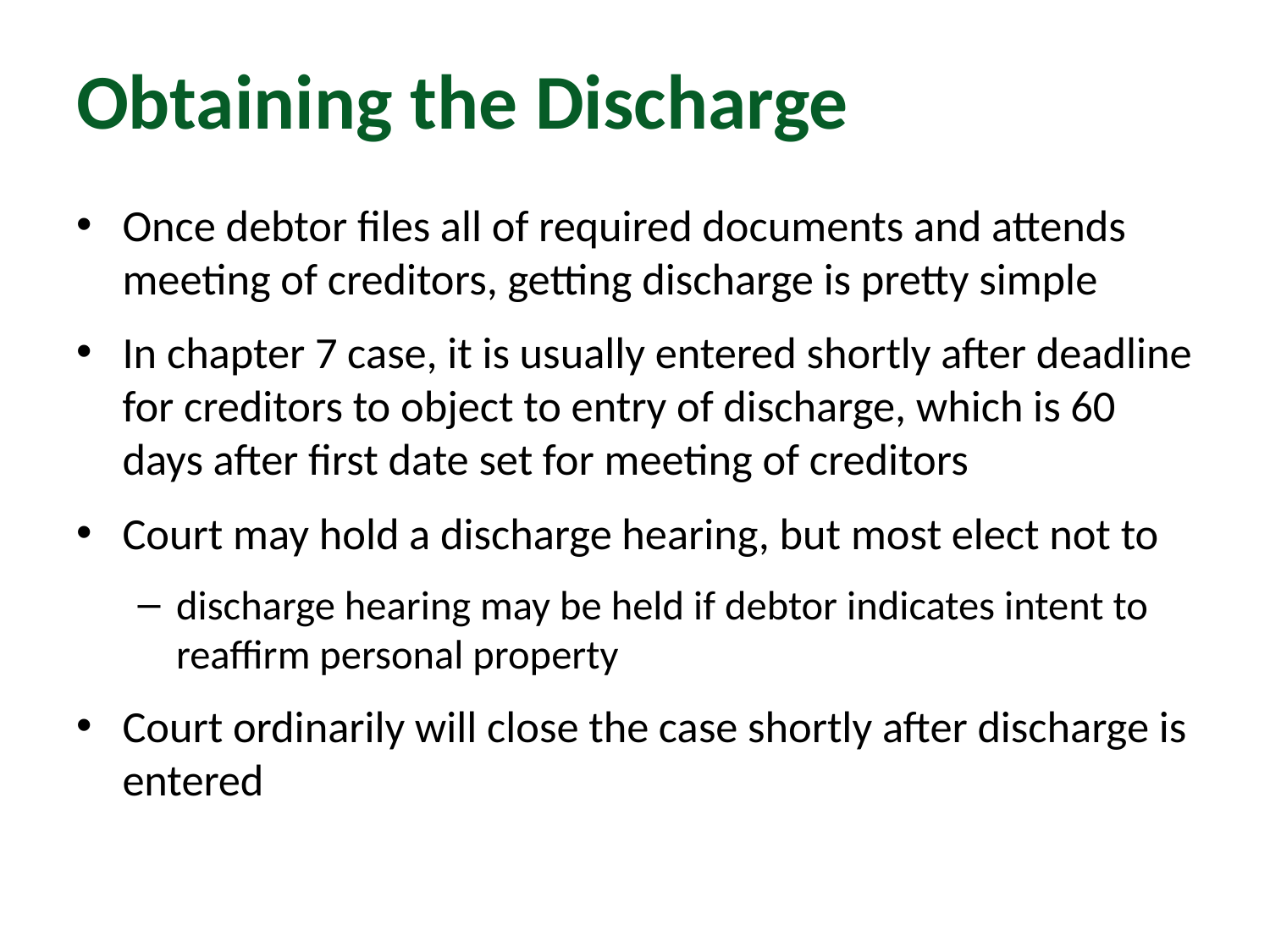

# Obtaining the Discharge
Once debtor files all of required documents and attends meeting of creditors, getting discharge is pretty simple
In chapter 7 case, it is usually entered shortly after deadline for creditors to object to entry of discharge, which is 60 days after first date set for meeting of creditors
Court may hold a discharge hearing, but most elect not to
discharge hearing may be held if debtor indicates intent to reaffirm personal property
Court ordinarily will close the case shortly after discharge is entered